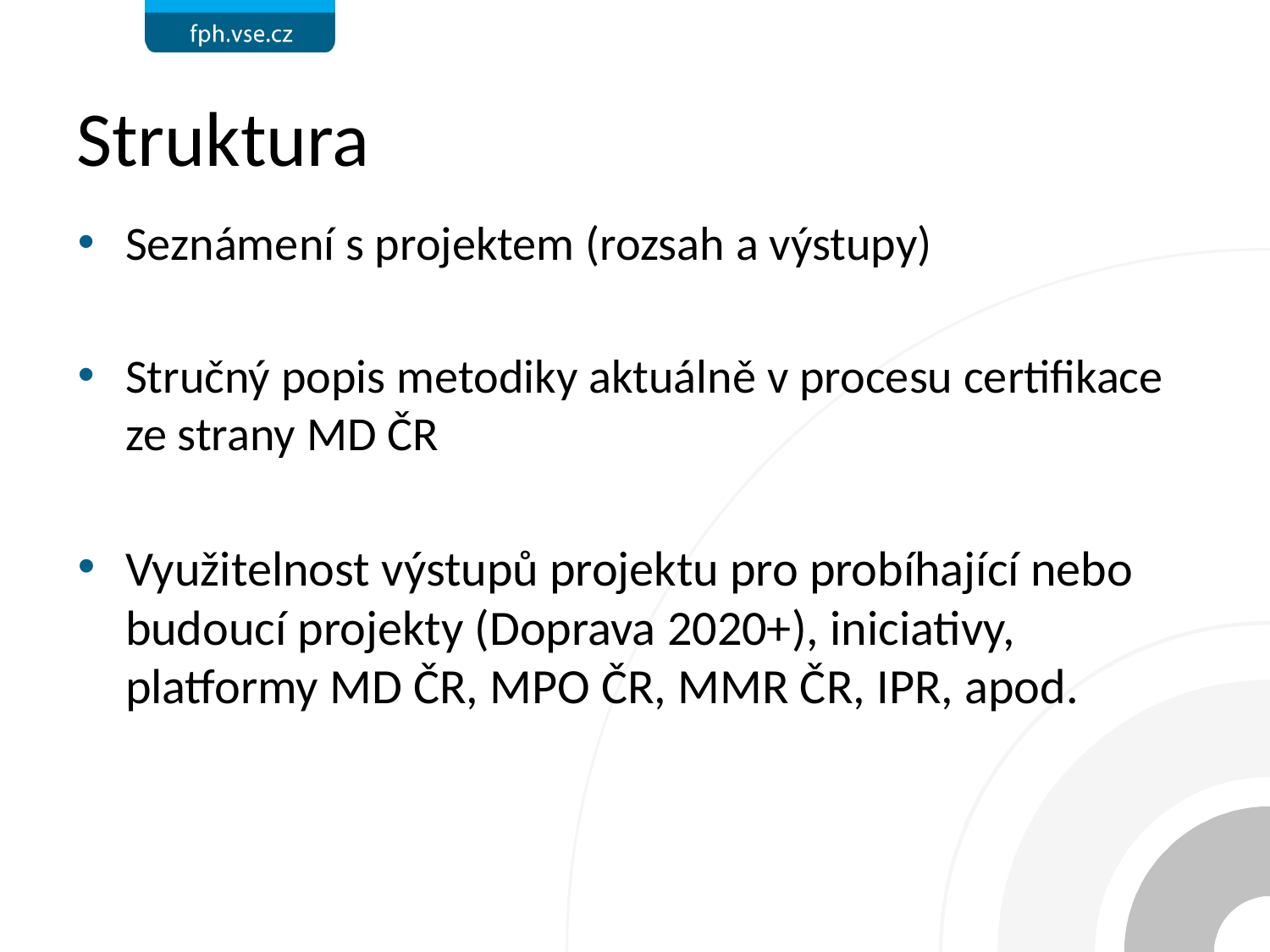

# Struktura
Seznámení s projektem (rozsah a výstupy)

Stručný popis metodiky aktuálně v procesu certifikace ze strany MD ČR

Využitelnost výstupů projektu pro probíhající nebo budoucí projekty (Doprava 2020+), iniciativy, platformy MD ČR, MPO ČR, MMR ČR, IPR, apod.